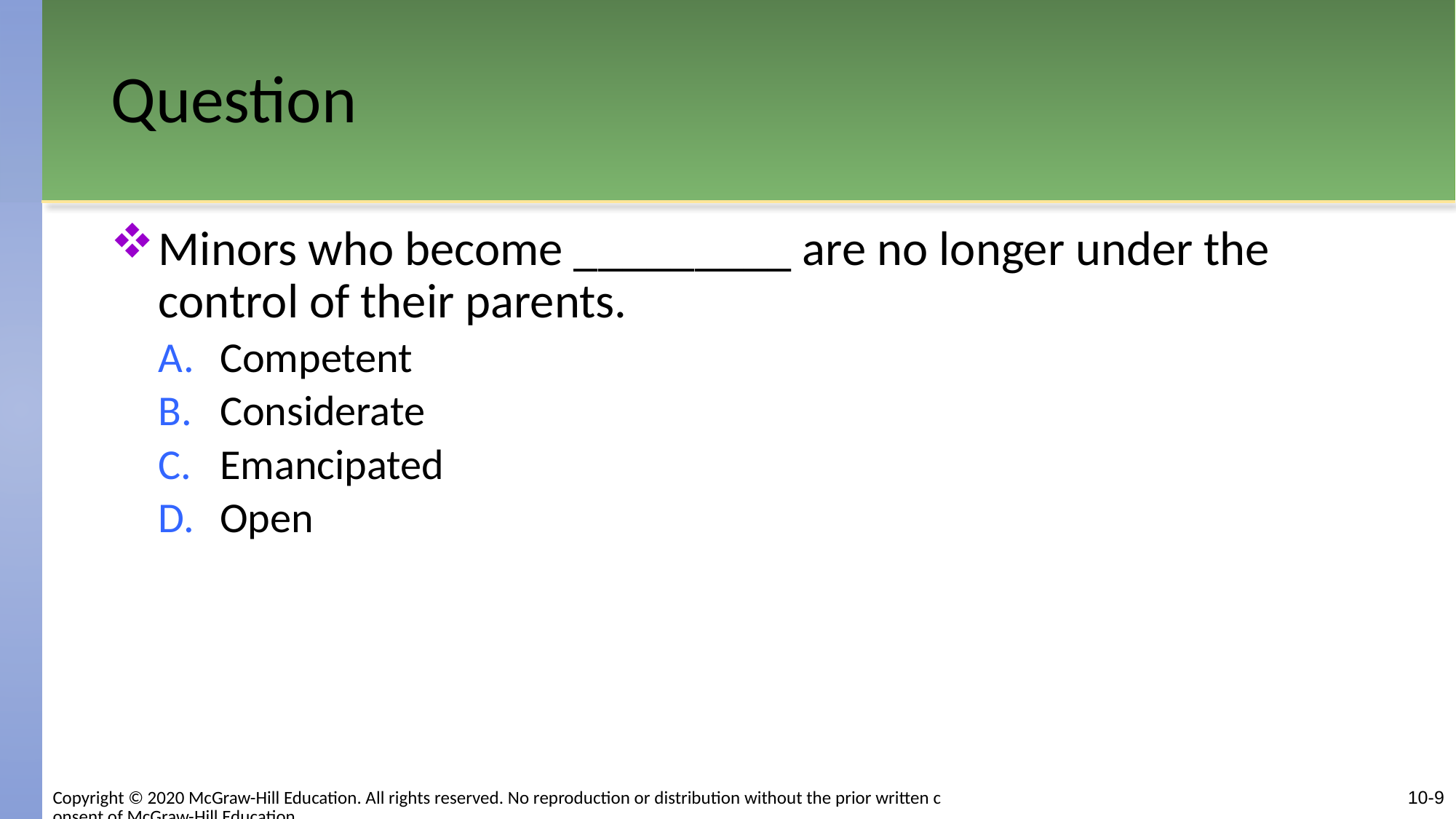

# Question
Minors who become _________ are no longer under the control of their parents.
Competent
Considerate
Emancipated
Open
Copyright © 2020 McGraw-Hill Education. All rights reserved. No reproduction or distribution without the prior written consent of McGraw-Hill Education.
10-9